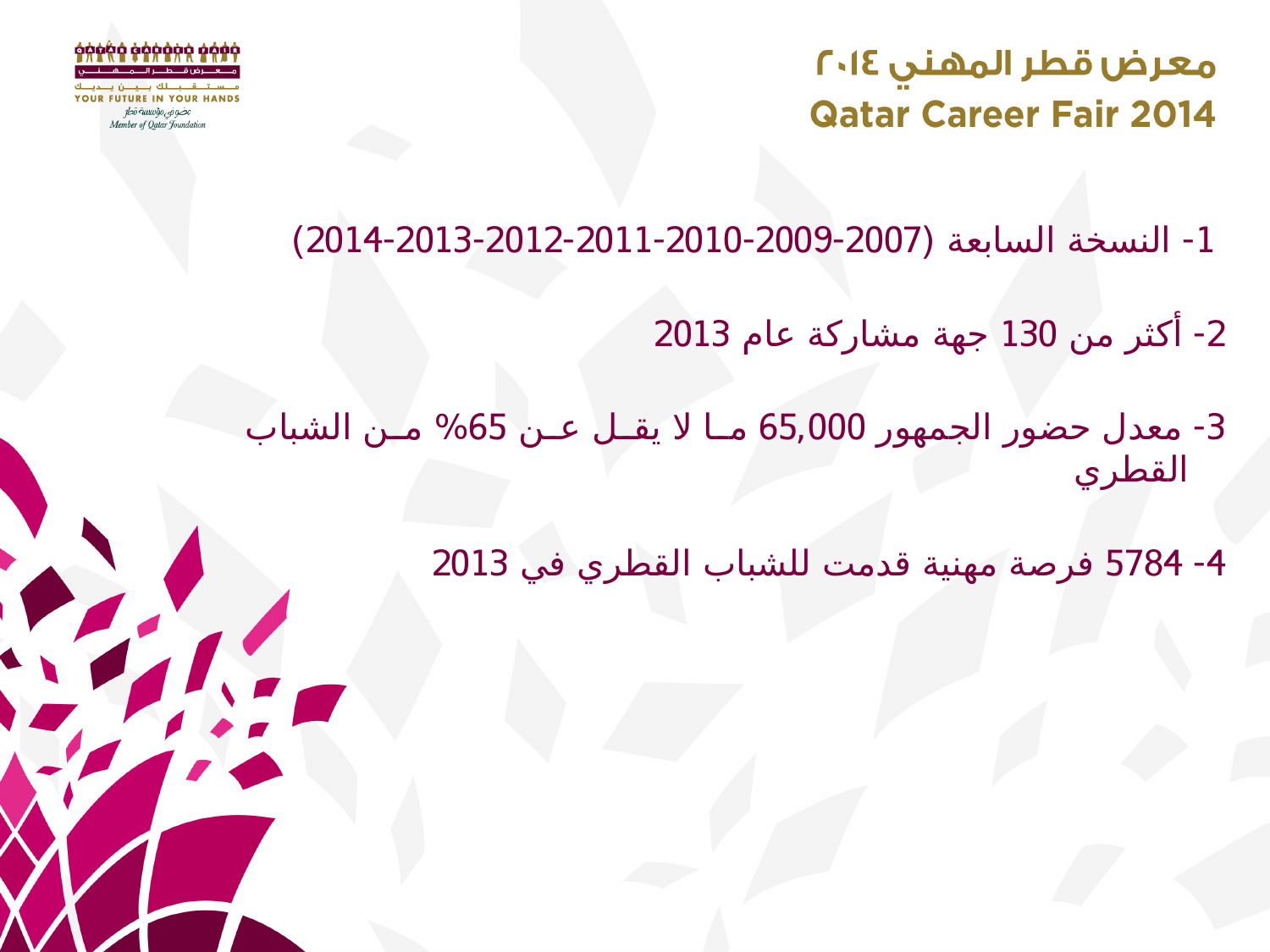

1- النسخة السابعة (2007-2009-2010-2011-2012-2013-2014)

2- أكثر من 130 جهة مشاركة عام 2013

3- معدل حضور الجمهور 65,000 ما لا يقل عن 65% من الشباب القطري

4- 5784 فرصة مهنية قدمت للشباب القطري في 2013